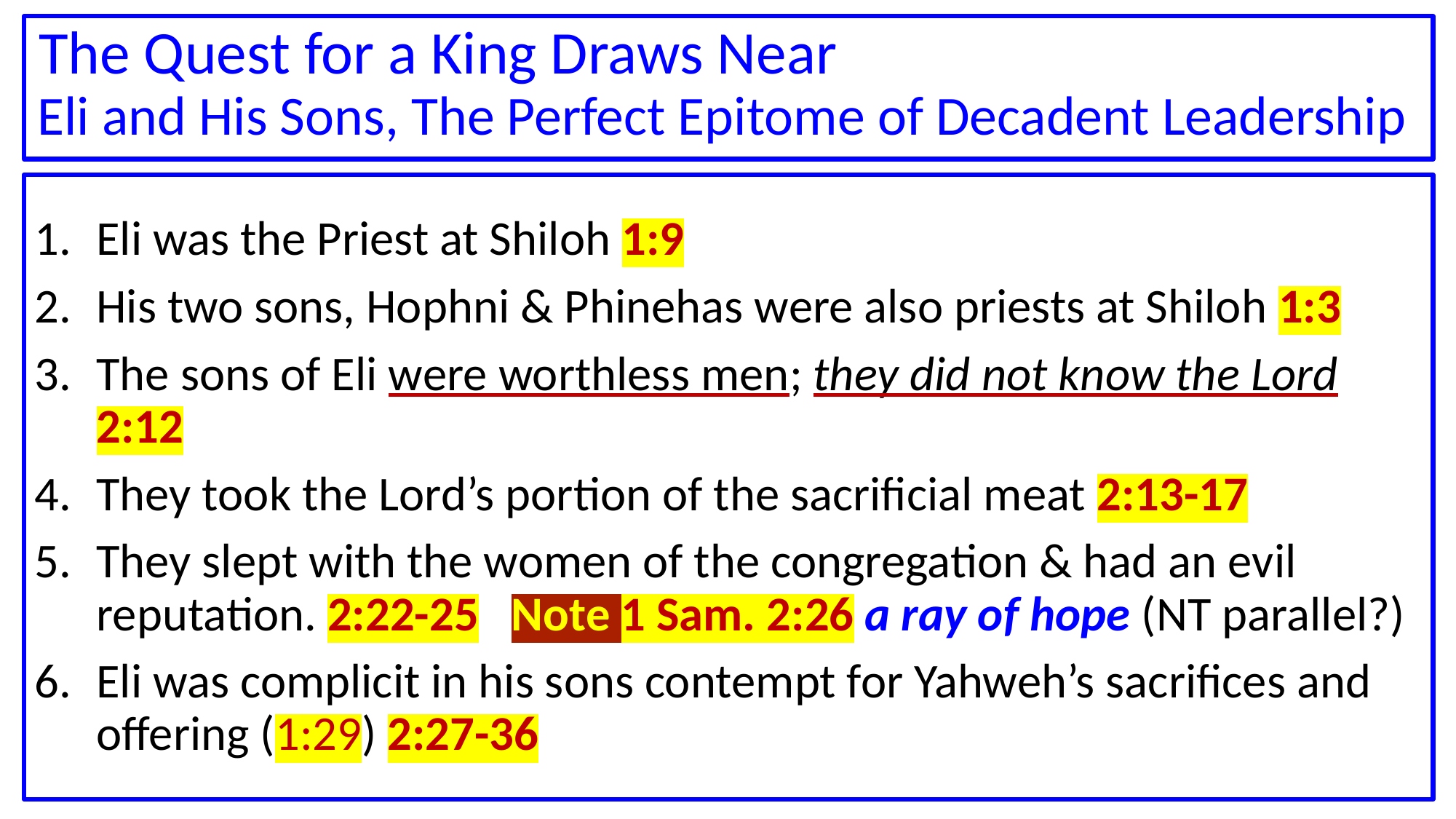

# The Quest for a King Draws Near                                           Eli and His Sons, The Perfect Epitome of Decadent Leadership
Eli was the Priest at Shiloh 1:9
His two sons, Hophni & Phinehas were also priests at Shiloh 1:3
The sons of Eli were worthless men; they did not know the Lord 2:12
They took the Lord’s portion of the sacrificial meat 2:13-17
They slept with the women of the congregation & had an evil reputation. 2:22-25   Note 1 Sam. 2:26 a ray of hope (NT parallel?)
Eli was complicit in his sons contempt for Yahweh’s sacrifices and offering (1:29) 2:27-36